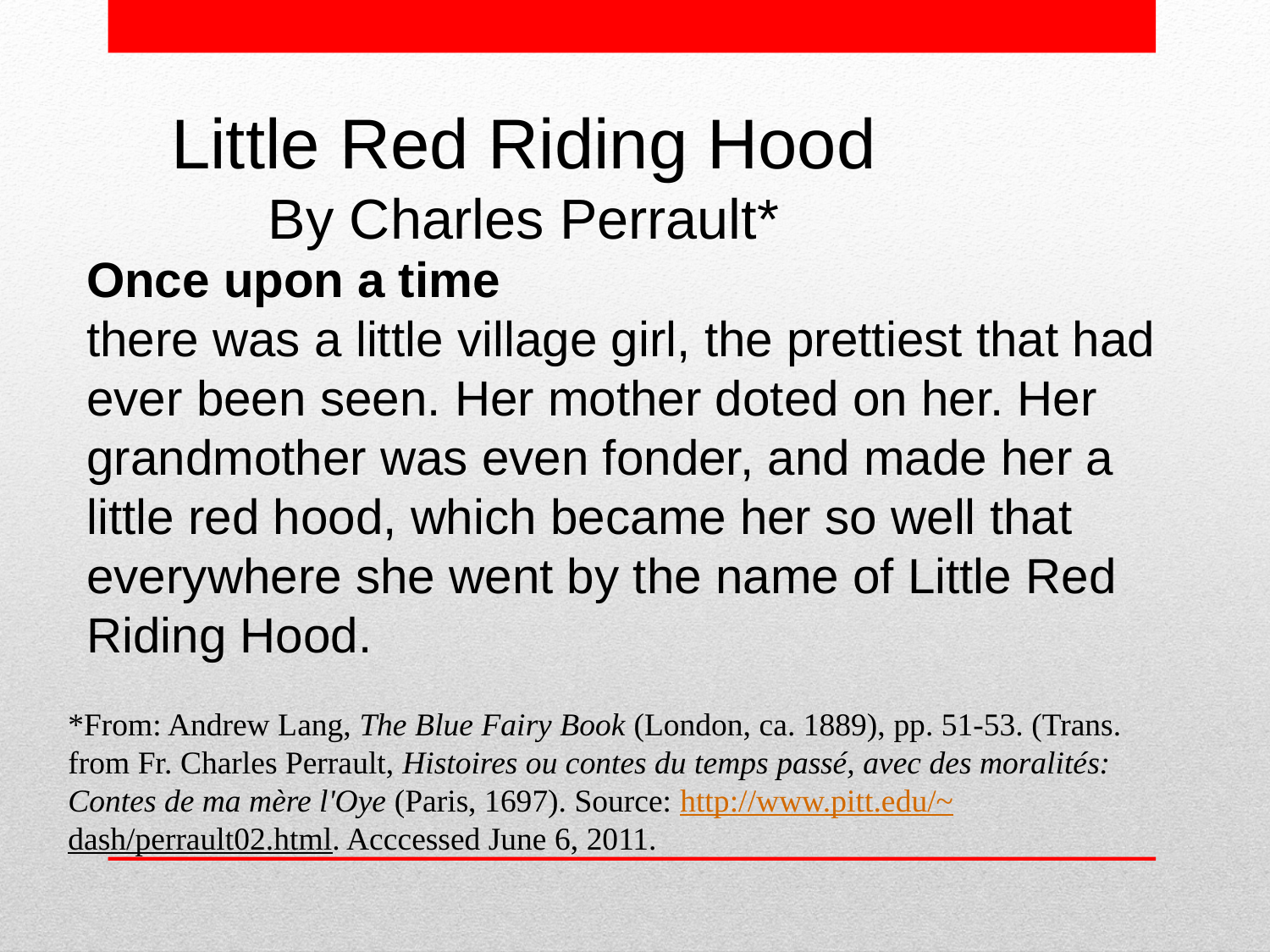

Little Red Riding Hood
By Charles Perrault*
Once upon a time
there was a little village girl, the prettiest that had ever been seen. Her mother doted on her. Her grandmother was even fonder, and made her a little red hood, which became her so well that everywhere she went by the name of Little Red Riding Hood.
*From: Andrew Lang, The Blue Fairy Book (London, ca. 1889), pp. 51-53. (Trans. from Fr. Charles Perrault, Histoires ou contes du temps passé, avec des moralités: Contes de ma mère l'Oye (Paris, 1697). Source: http://www.pitt.edu/~dash/perrault02.html. Acccessed June 6, 2011.